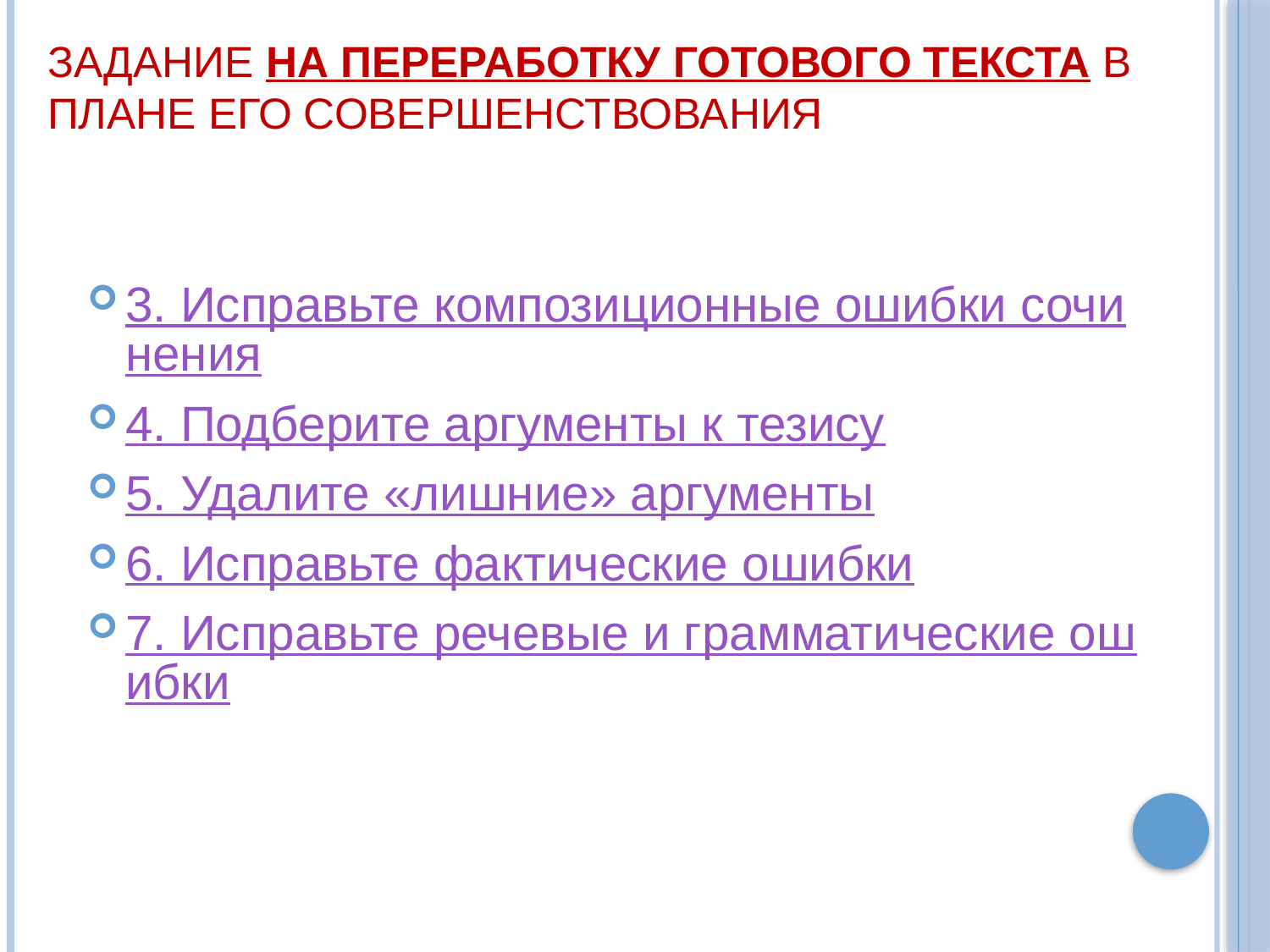

# Задание на переработку готового текста в плане его совершенствования
3. Исправьте композиционные ошибки сочинения
4. Подберите аргументы к тезису
5. Удалите «лишние» аргументы
6. Исправьте фактические ошибки
7. Исправьте речевые и грамматические ошибки